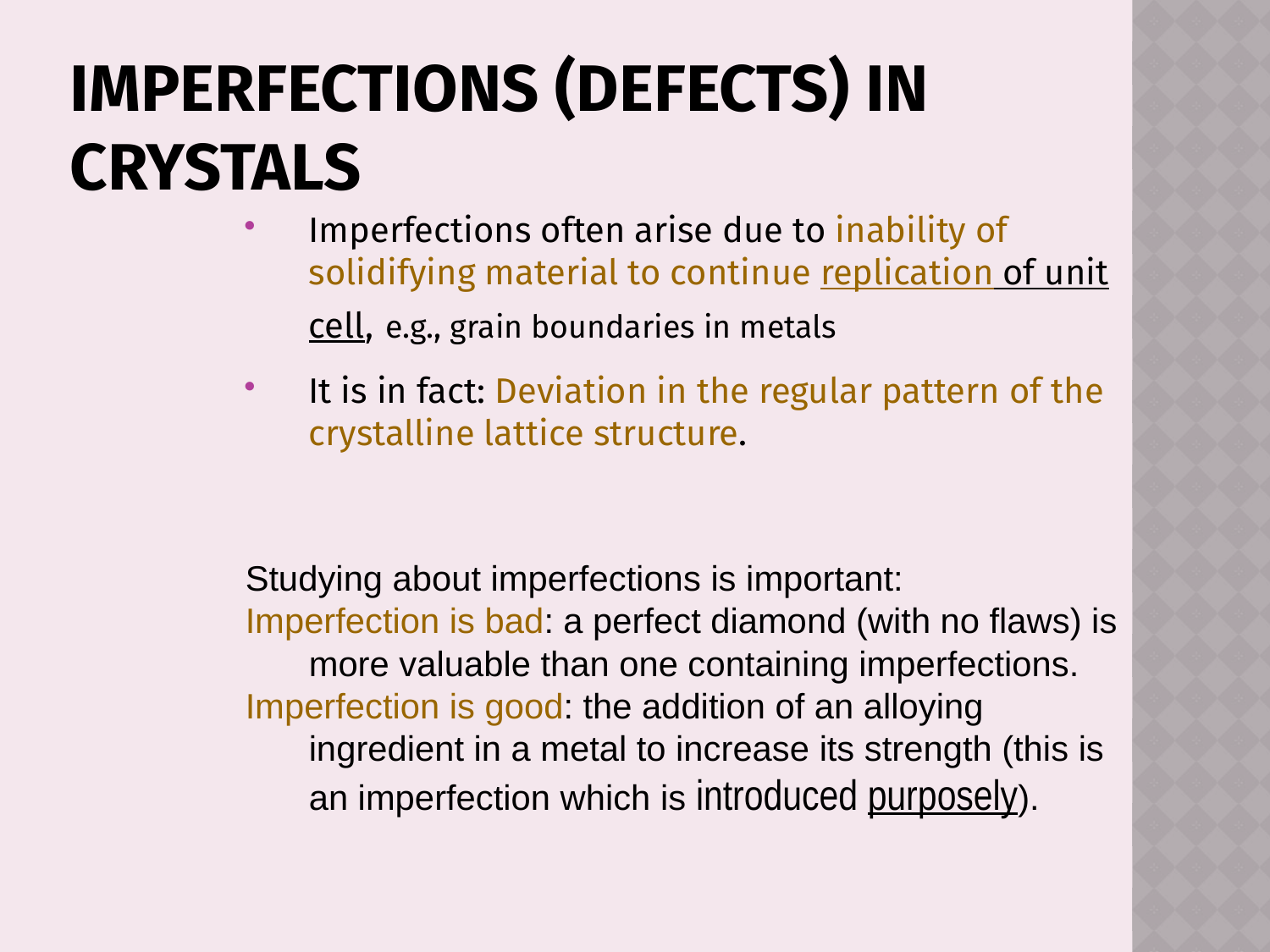

# Imperfections (Defects) in Crystals
Imperfections often arise due to inability of solidifying material to continue replication of unit cell, e.g., grain boundaries in metals
It is in fact: Deviation in the regular pattern of the crystalline lattice structure.
Studying about imperfections is important:
Imperfection is bad: a perfect diamond (with no flaws) is more valuable than one containing imperfections.
Imperfection is good: the addition of an alloying ingredient in a metal to increase its strength (this is an imperfection which is introduced purposely).